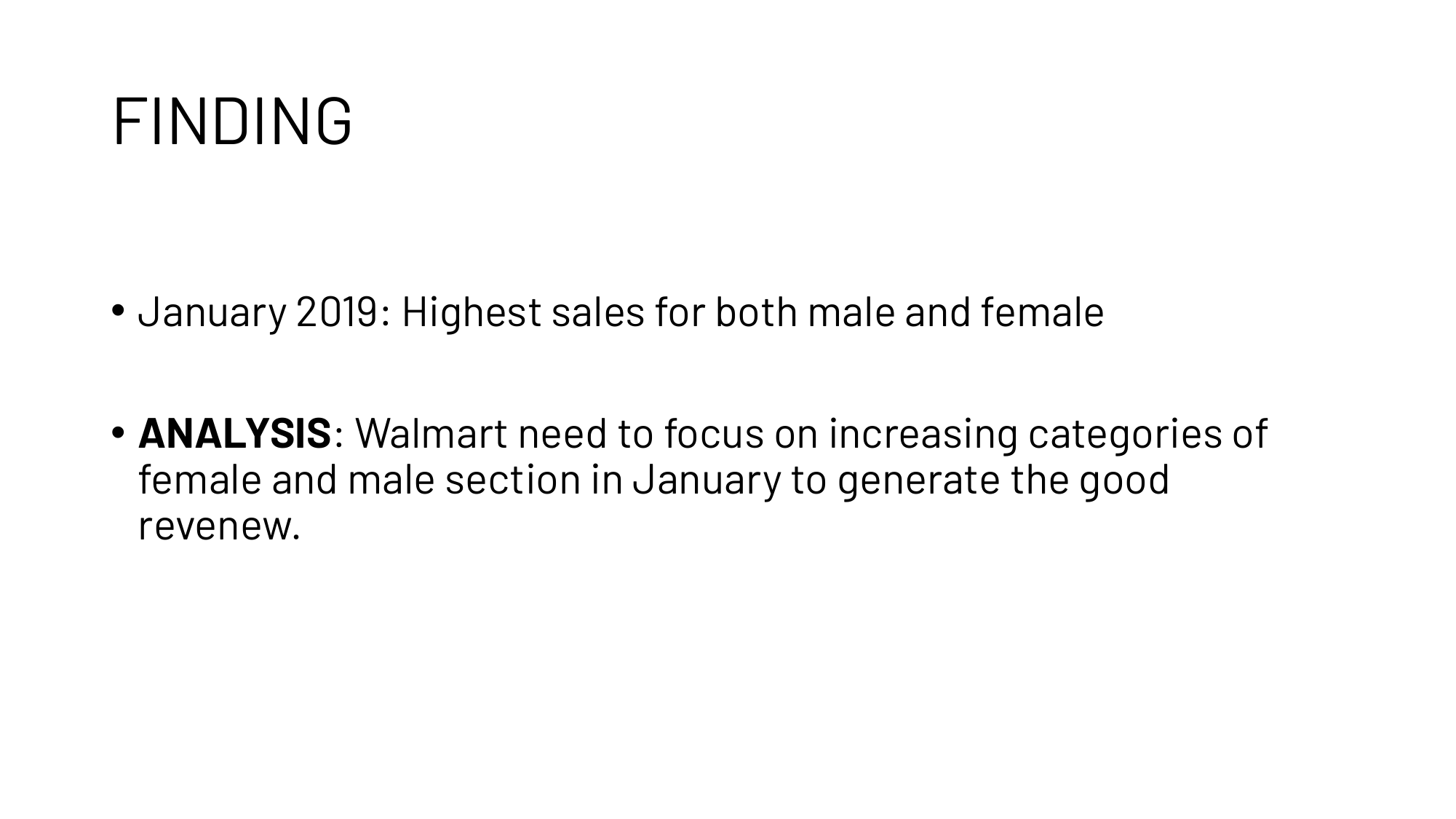

# FINDING

January 2019: Highest sales for both male and female

ANALYSIS: Walmart need to focus on increasing categories of female and male section in January to generate the good revenew.